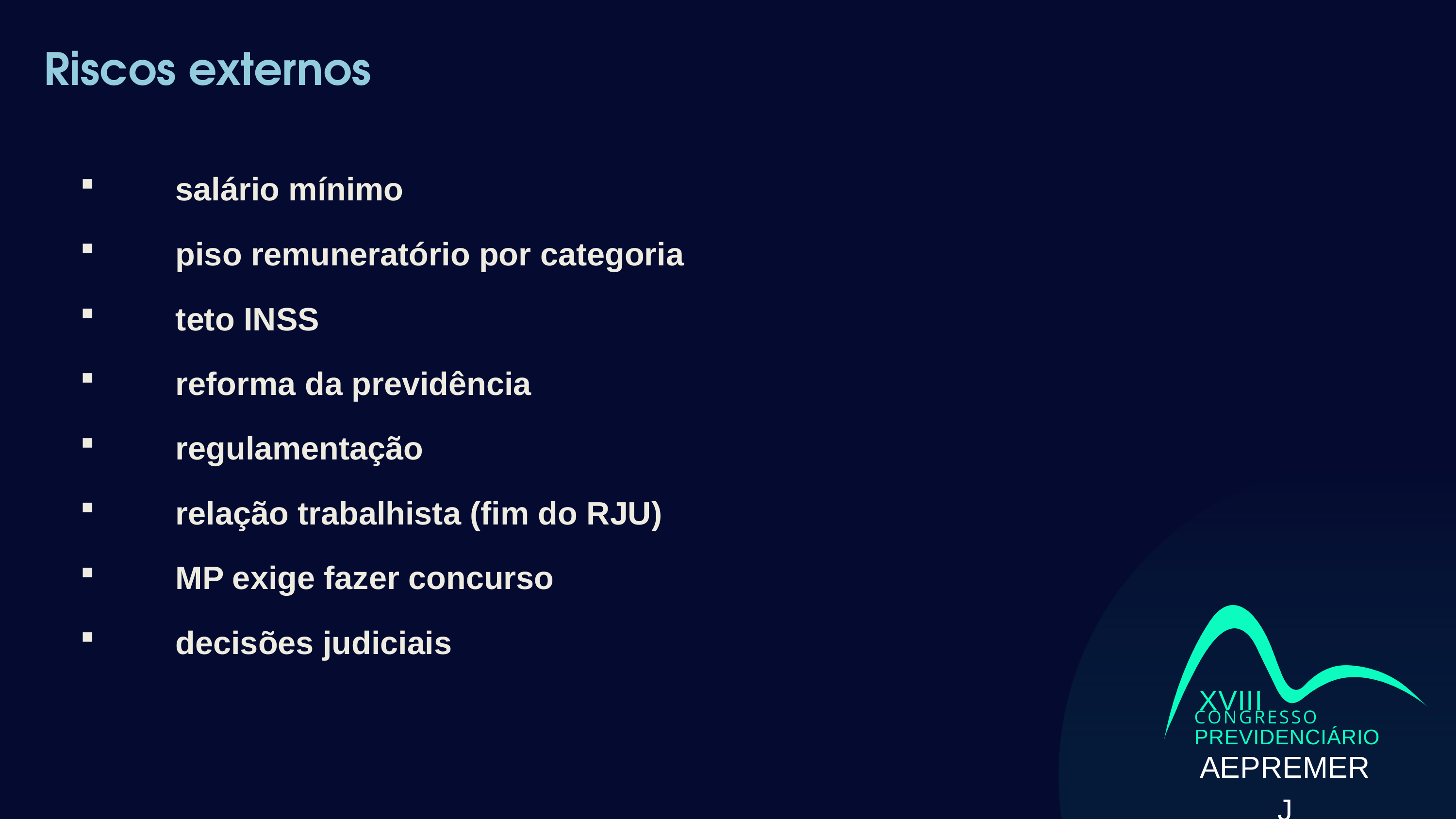

# Riscos externos
	salário mínimo
	piso remuneratório por categoria
	teto INSS
	reforma da previdência
	regulamentação
	relação trabalhista (fim do RJU)
	MP exige fazer concurso
	decisões judiciais

XVIII
CONGRESSO
PREVIDENCIÁRIO
AEPREMERJ